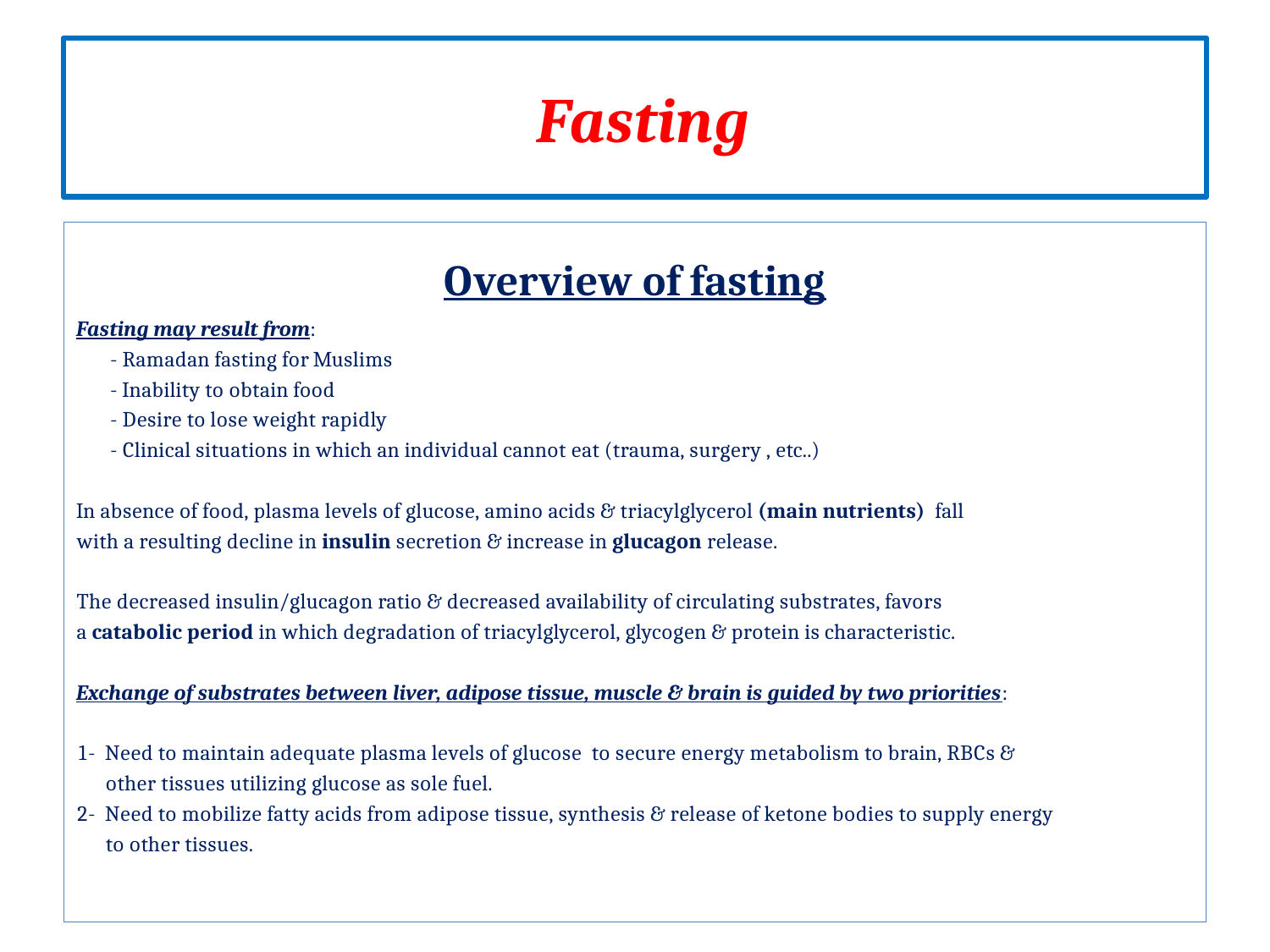

# Fasting

Overview of fasting

Fasting may result from:
       - Ramadan fasting for Muslims
       - Inability to obtain food
       - Desire to lose weight rapidly
       - Clinical situations in which an individual cannot eat (trauma, surgery , etc..)

In absence of food, plasma levels of glucose, amino acids & triacylglycerol (main nutrients)  fall
with a resulting decline in insulin secretion & increase in glucagon release.

The decreased insulin/glucagon ratio & decreased availability of circulating substrates, favors
a catabolic period in which degradation of triacylglycerol, glycogen & protein is characteristic.

Exchange of substrates between liver, adipose tissue, muscle & brain is guided by two priorities:

1-  Need to maintain adequate plasma levels of glucose  to secure energy metabolism to brain, RBCs &
      other tissues utilizing glucose as sole fuel.
2-  Need to mobilize fatty acids from adipose tissue, synthesis & release of ketone bodies to supply energy
      to other tissues.